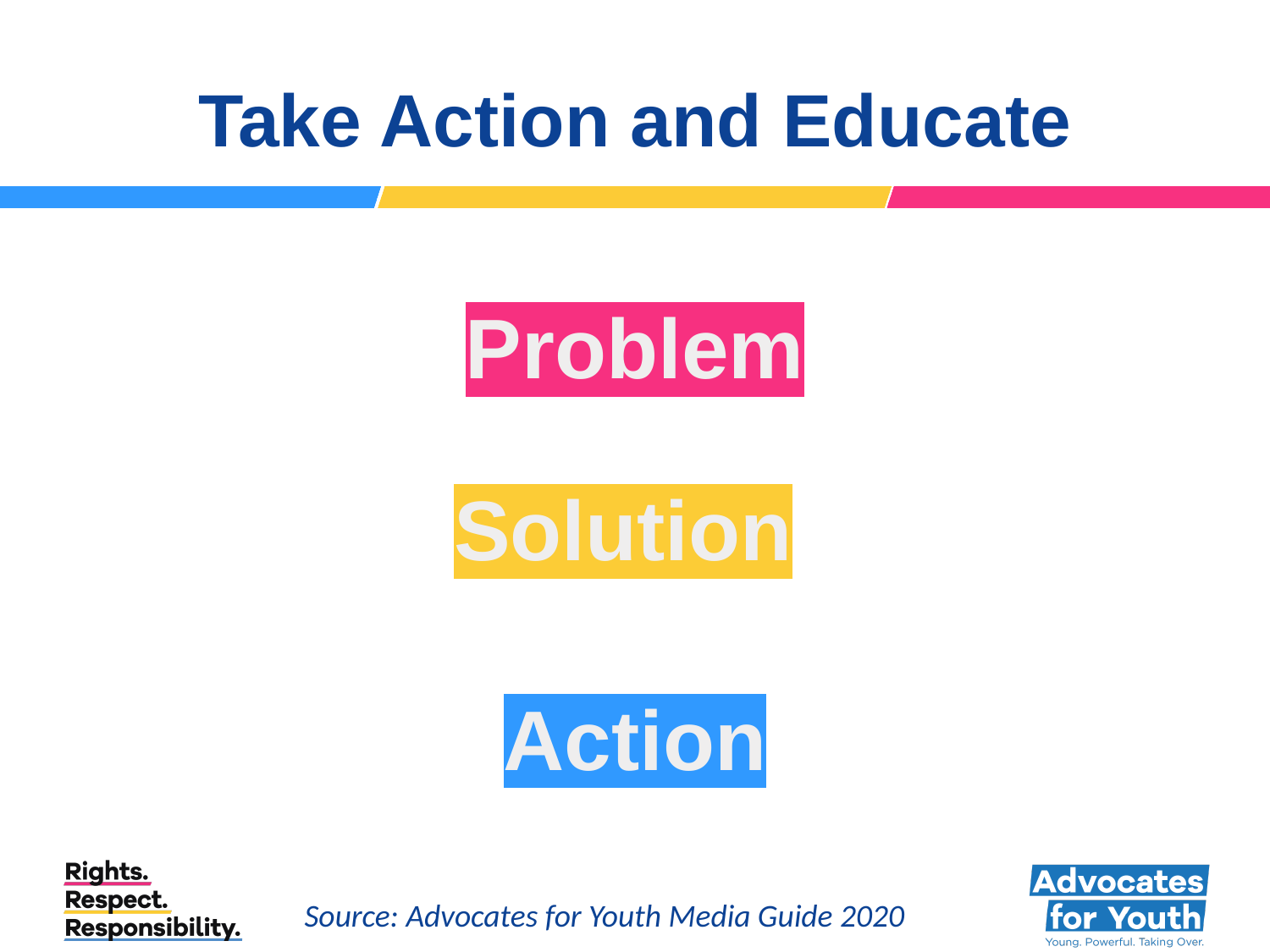

# Take Action and Educate
Problem
Solution
Action
Source: Advocates for Youth Media Guide 2020